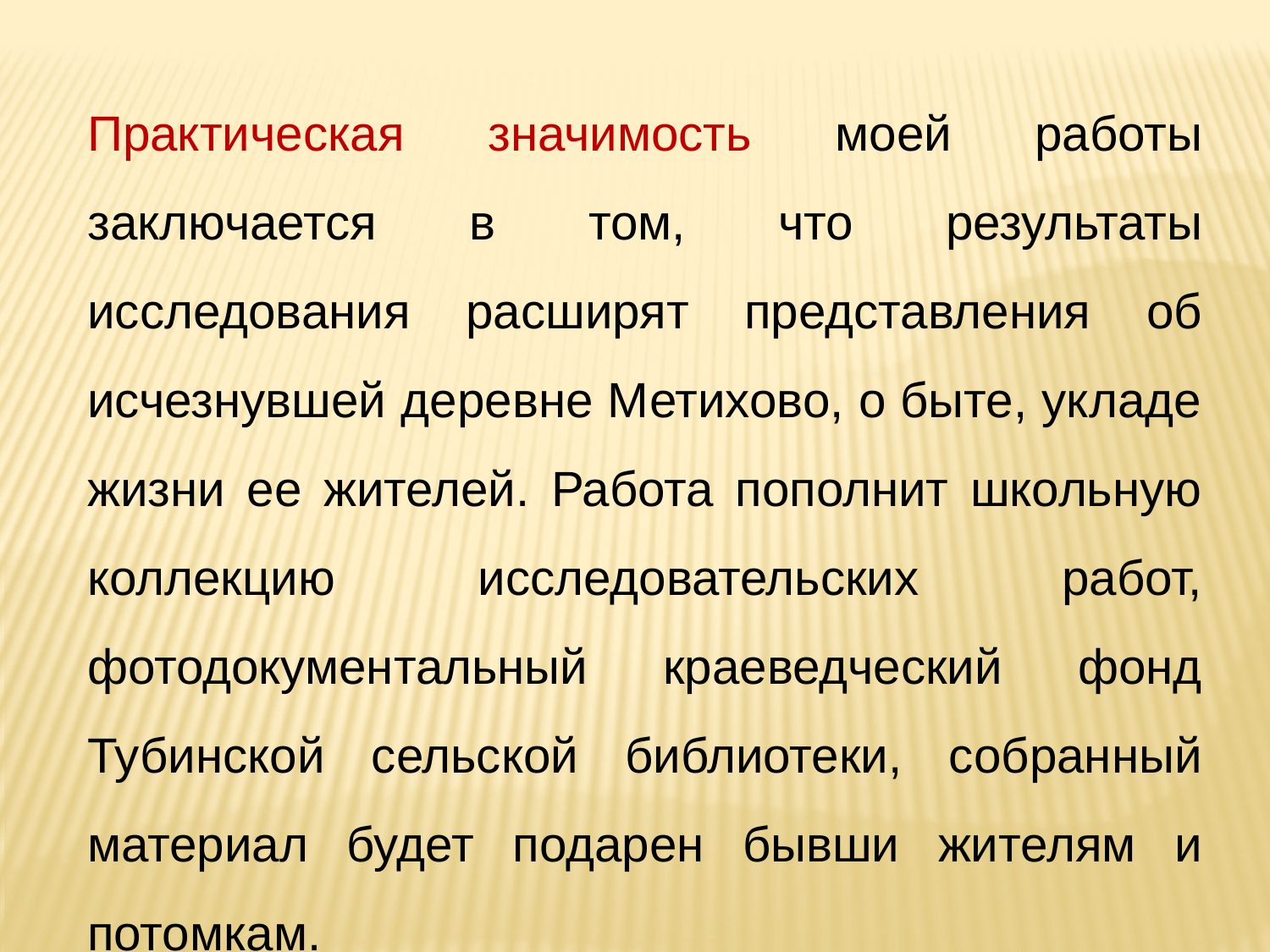

Практическая значимость моей работы заключается в том, что результаты исследования расширят представления об исчезнувшей деревне Метихово, о быте, укладе жизни ее жителей. Работа пополнит школьную коллекцию исследовательских работ, фотодокументальный краеведческий фонд Тубинской сельской библиотеки, собранный материал будет подарен бывши жителям и потомкам.